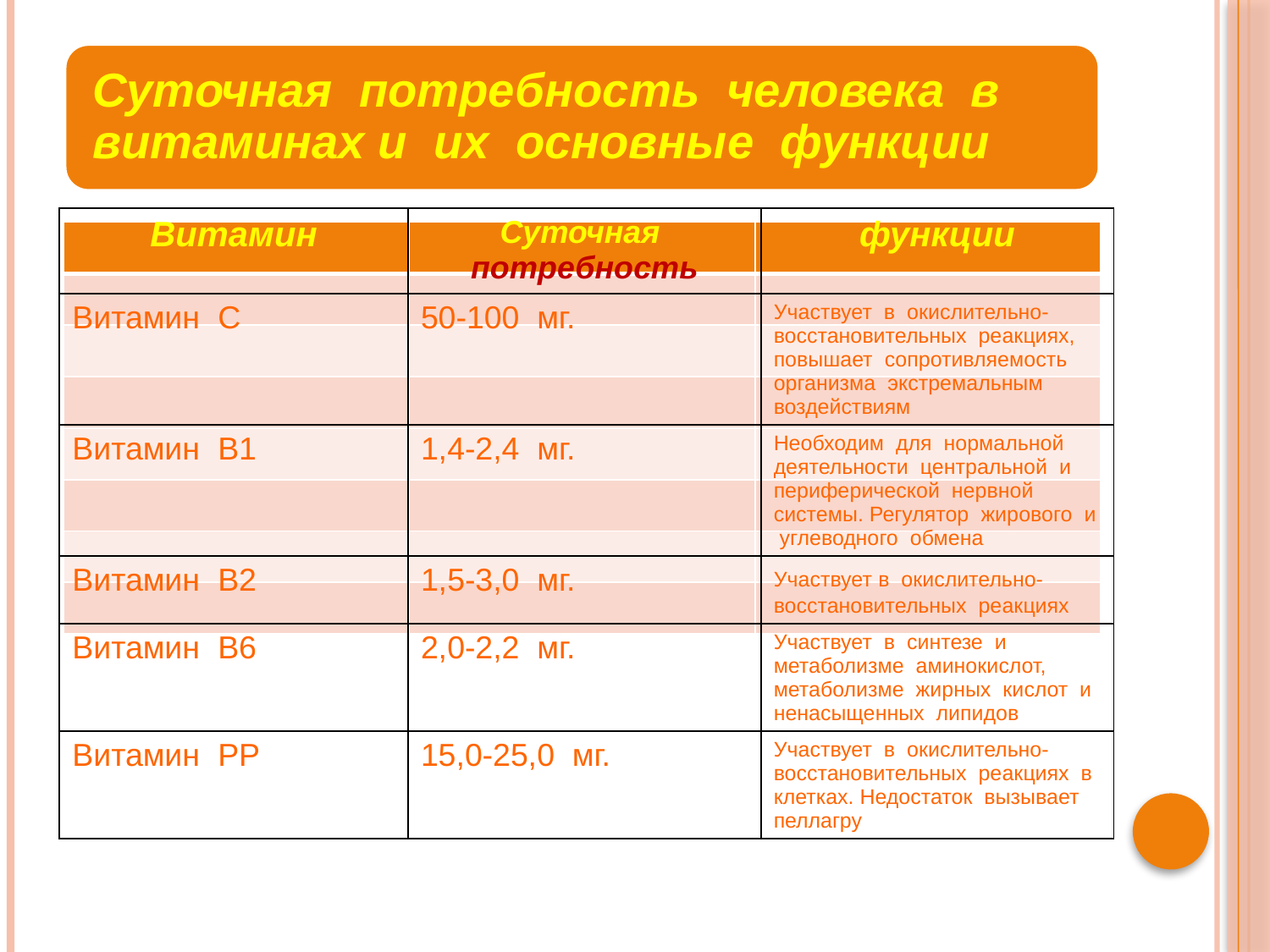

Суточная  потребность  человека  в  витаминах и  их  основные  функции
| Витамин | Суточная потребность | функции |
| --- | --- | --- |
| Витамин С | 50-100 мг. | Участвует в окислительно-восстановительных реакциях, повышает сопротивляемость организма экстремальным воздействиям |
| Витамин В1 | 1,4-2,4 мг. | Необходим для нормальной деятельности центральной и периферической нервной системы. Регулятор жирового и углеводного обмена |
| Витамин В2 | 1,5-3,0 мг. | Участвует в окислительно-восстановительных реакциях |
| Витамин В6 | 2,0-2,2 мг. | Участвует в синтезе и метаболизме аминокислот, метаболизме жирных кислот и ненасыщенных липидов |
| Витамин РР | 15,0-25,0 мг. | Участвует в окислительно-восстановительных реакциях в клетках. Недостаток вызывает пеллагру |
|  |  |  |
|  |  |  |
| --- | --- | --- |
|  |  |  |
|  |  |  |
|  |  |  |
|  |  |  |
|  |  |  |
|  |  |  |
|  |  |  |